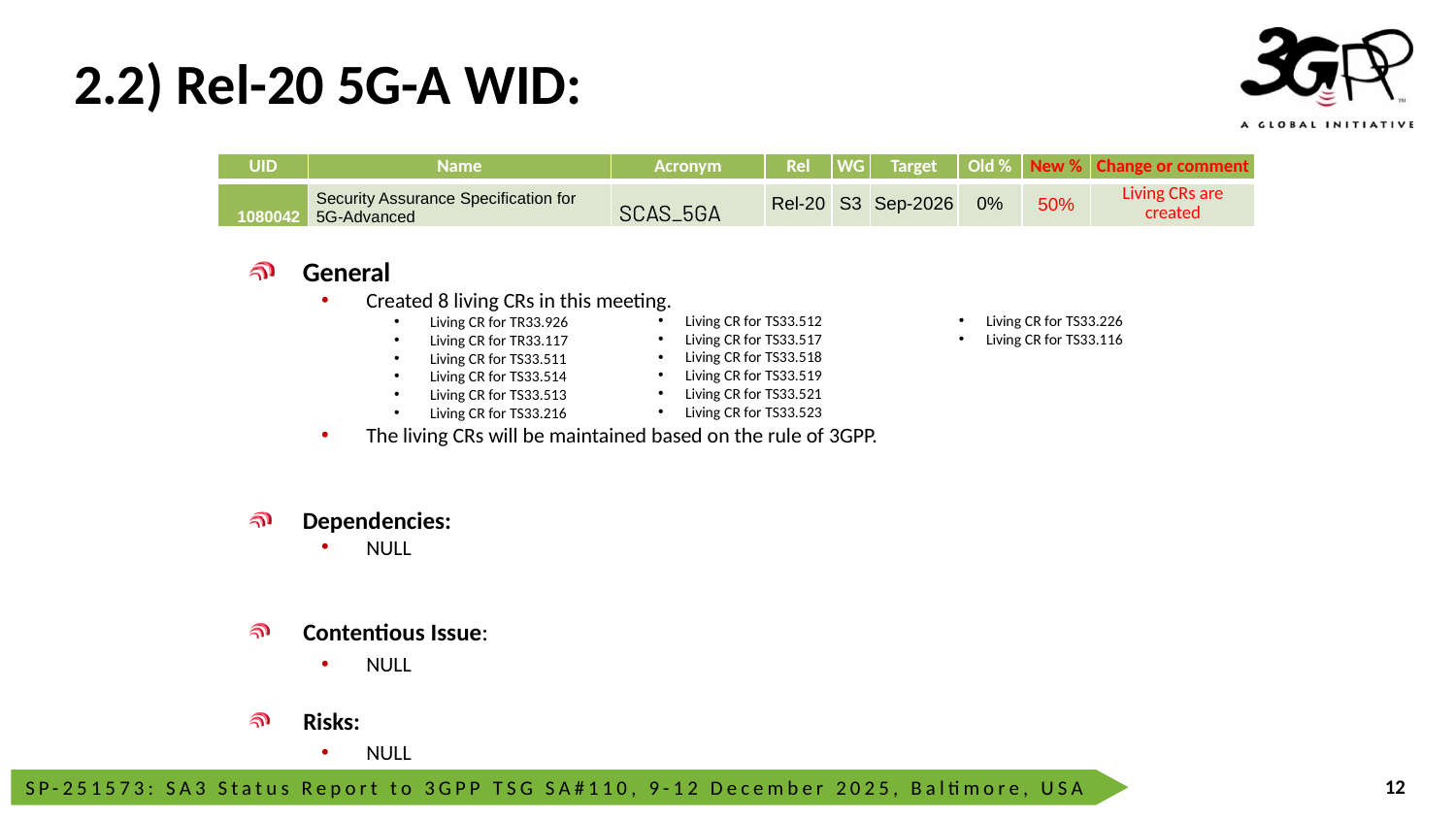

2.2) Rel-20 5G-A WID:
| UID | Name | Acronym | Rel | WG | Target | Old % | New % | Change or comment |
| --- | --- | --- | --- | --- | --- | --- | --- | --- |
| 1080042 | Security Assurance Specification for 5G-Advanced | SCAS\_5GA | Rel-20 | S3 | Sep-2026 | 0% | 50% | Living CRs are created |
General
Created 8 living CRs in this meeting.
Living CR for TR33.926
Living CR for TR33.117
Living CR for TS33.511
Living CR for TS33.514
Living CR for TS33.513
Living CR for TS33.216
The living CRs will be maintained based on the rule of 3GPP.

Dependencies:
NULL

Contentious Issue:
NULL

Risks:
NULL

Living CR for TS33.226
Living CR for TS33.116

Living CR for TS33.512
Living CR for TS33.517
Living CR for TS33.518
Living CR for TS33.519
Living CR for TS33.521
Living CR for TS33.523